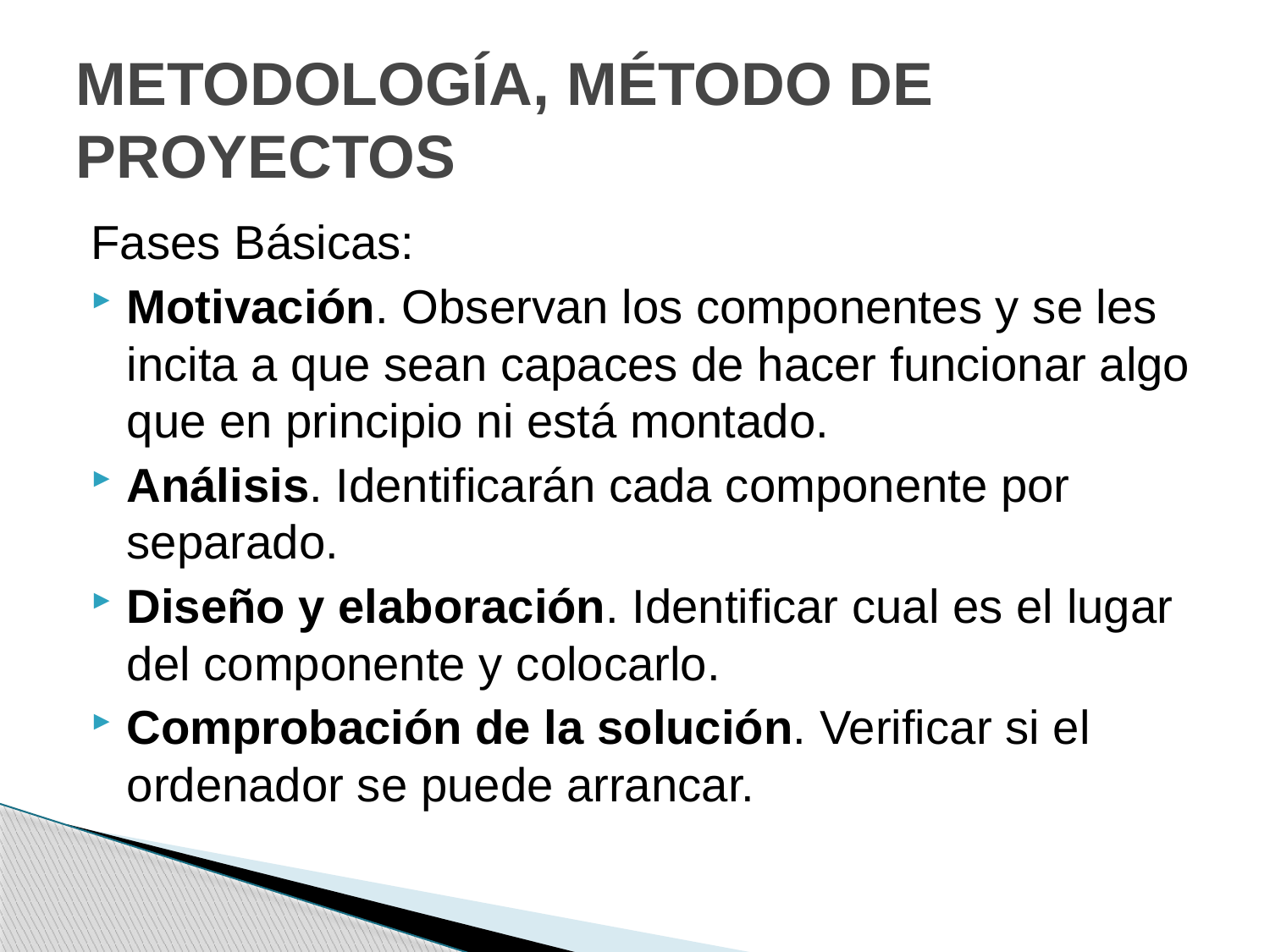

# METODOLOGÍA, MÉTODO DE PROYECTOS
Fases Básicas:
Motivación. Observan los componentes y se les incita a que sean capaces de hacer funcionar algo que en principio ni está montado.
Análisis. Identificarán cada componente por separado.
Diseño y elaboración. Identificar cual es el lugar del componente y colocarlo.
Comprobación de la solución. Verificar si el ordenador se puede arrancar.